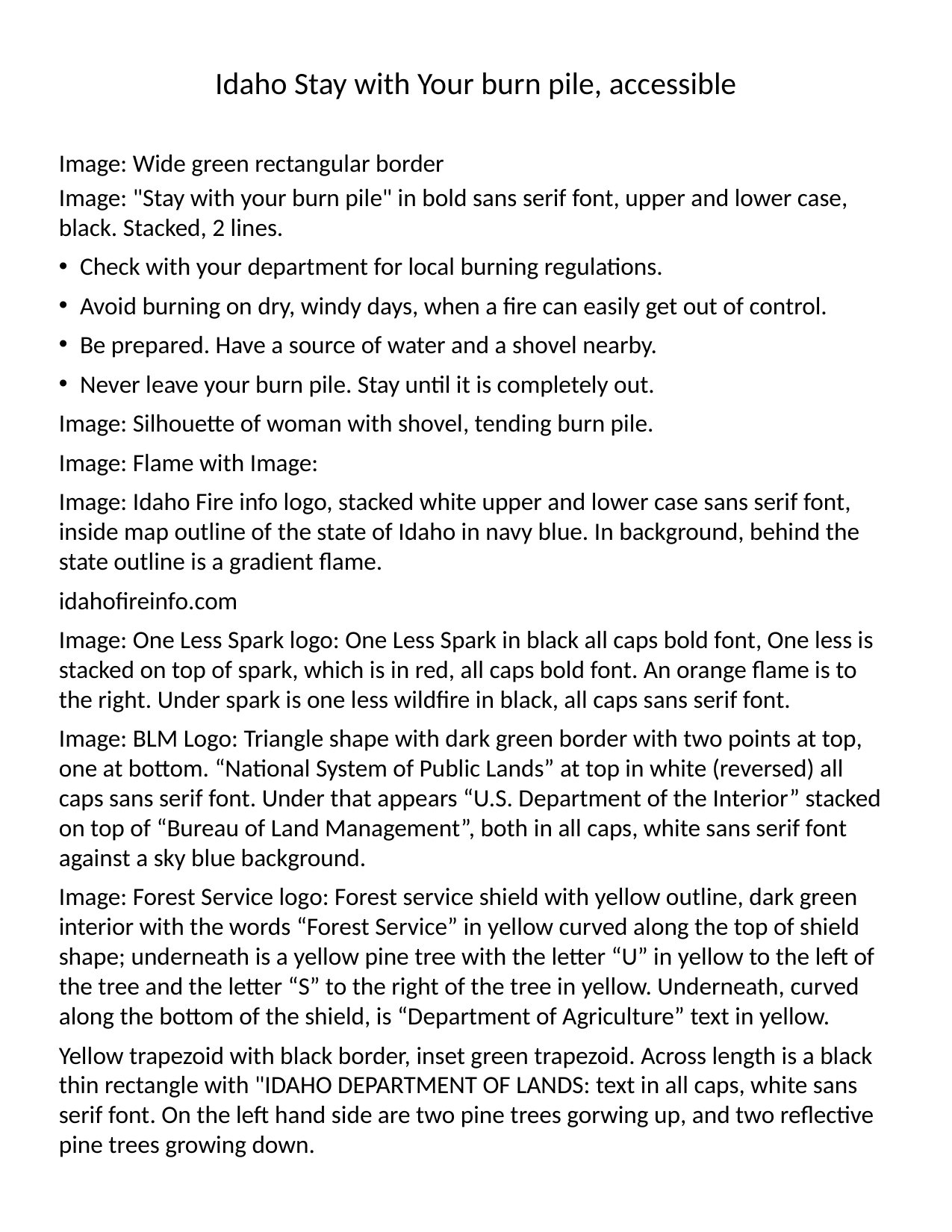

# Idaho Stay with Your burn pile, accessible
Image: Wide green rectangular border
Image: "Stay with your burn pile" in bold sans serif font, upper and lower case, black. Stacked, 2 lines.
Check with your department for local burning regulations.
Avoid burning on dry, windy days, when a fire can easily get out of control.
Be prepared. Have a source of water and a shovel nearby.
Never leave your burn pile. Stay until it is completely out.
Image: Silhouette of woman with shovel, tending burn pile.
Image: Flame with Image:
Image: Idaho Fire info logo, stacked white upper and lower case sans serif font, inside map outline of the state of Idaho in navy blue. In background, behind the state outline is a gradient flame.
idahofireinfo.com
Image: One Less Spark logo: One Less Spark in black all caps bold font, One less is stacked on top of spark, which is in red, all caps bold font. An orange flame is to the right. Under spark is one less wildfire in black, all caps sans serif font.
Image: BLM Logo: Triangle shape with dark green border with two points at top, one at bottom. “National System of Public Lands” at top in white (reversed) all caps sans serif font. Under that appears “U.S. Department of the Interior” stacked on top of “Bureau of Land Management”, both in all caps, white sans serif font against a sky blue background.
Image: Forest Service logo: Forest service shield with yellow outline, dark green interior with the words “Forest Service” in yellow curved along the top of shield shape; underneath is a yellow pine tree with the letter “U” in yellow to the left of the tree and the letter “S” to the right of the tree in yellow. Underneath, curved along the bottom of the shield, is “Department of Agriculture” text in yellow.
Yellow trapezoid with black border, inset green trapezoid. Across length is a black thin rectangle with "IDAHO DEPARTMENT OF LANDS: text in all caps, white sans serif font. On the left hand side are two pine trees gorwing up, and two reflective pine trees growing down.